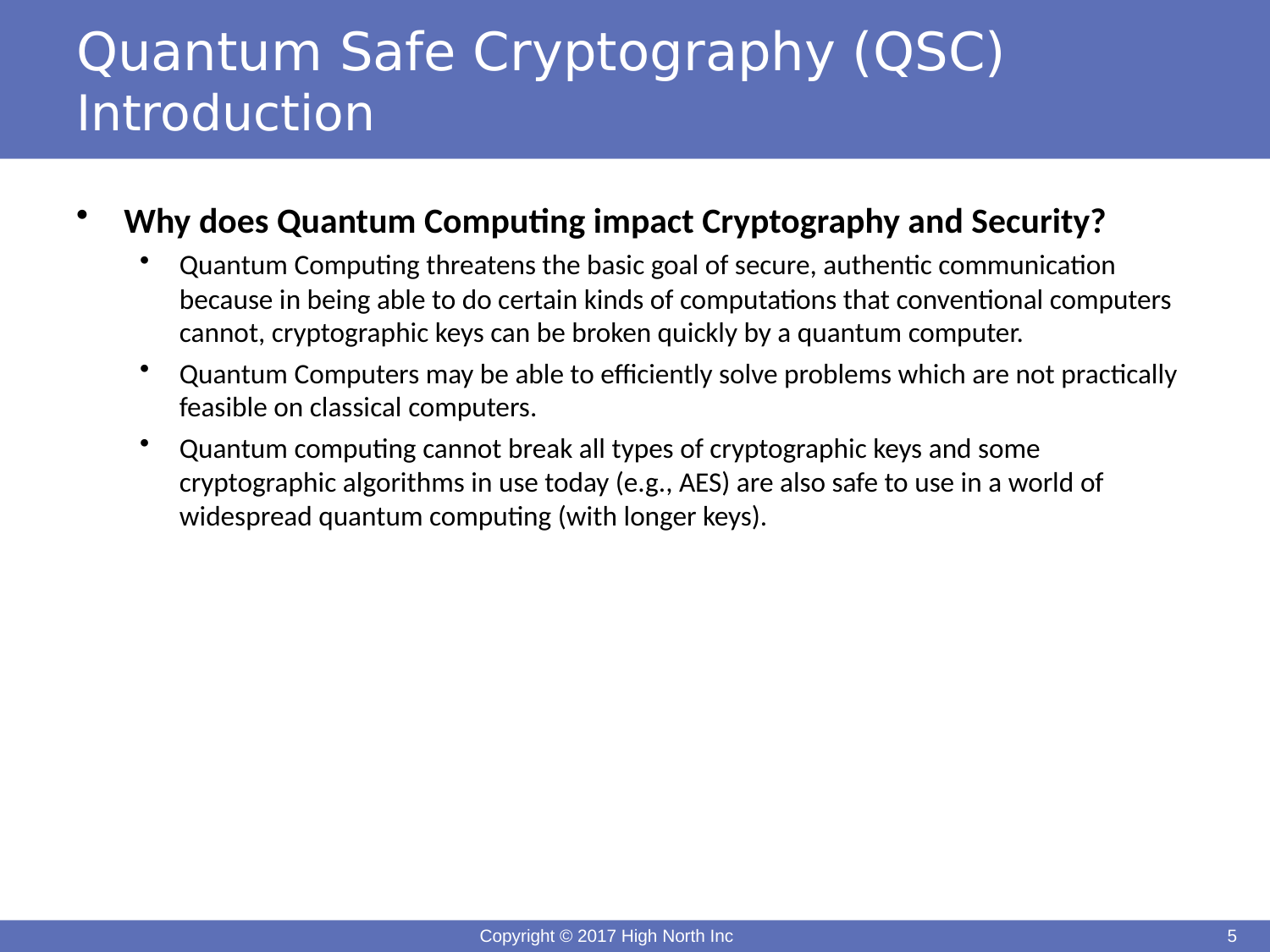

# Quantum Safe Cryptography (QSC) Introduction

Why does Quantum Computing impact Cryptography and Security?
Quantum Computing threatens the basic goal of secure, authentic communication because in being able to do certain kinds of computations that conventional computers cannot, cryptographic keys can be broken quickly by a quantum computer.
Quantum Computers may be able to efficiently solve problems which are not practically feasible on classical computers.
Quantum computing cannot break all types of cryptographic keys and some cryptographic algorithms in use today (e.g., AES) are also safe to use in a world of widespread quantum computing (with longer keys).

Copyright © 2017 High North Inc
5